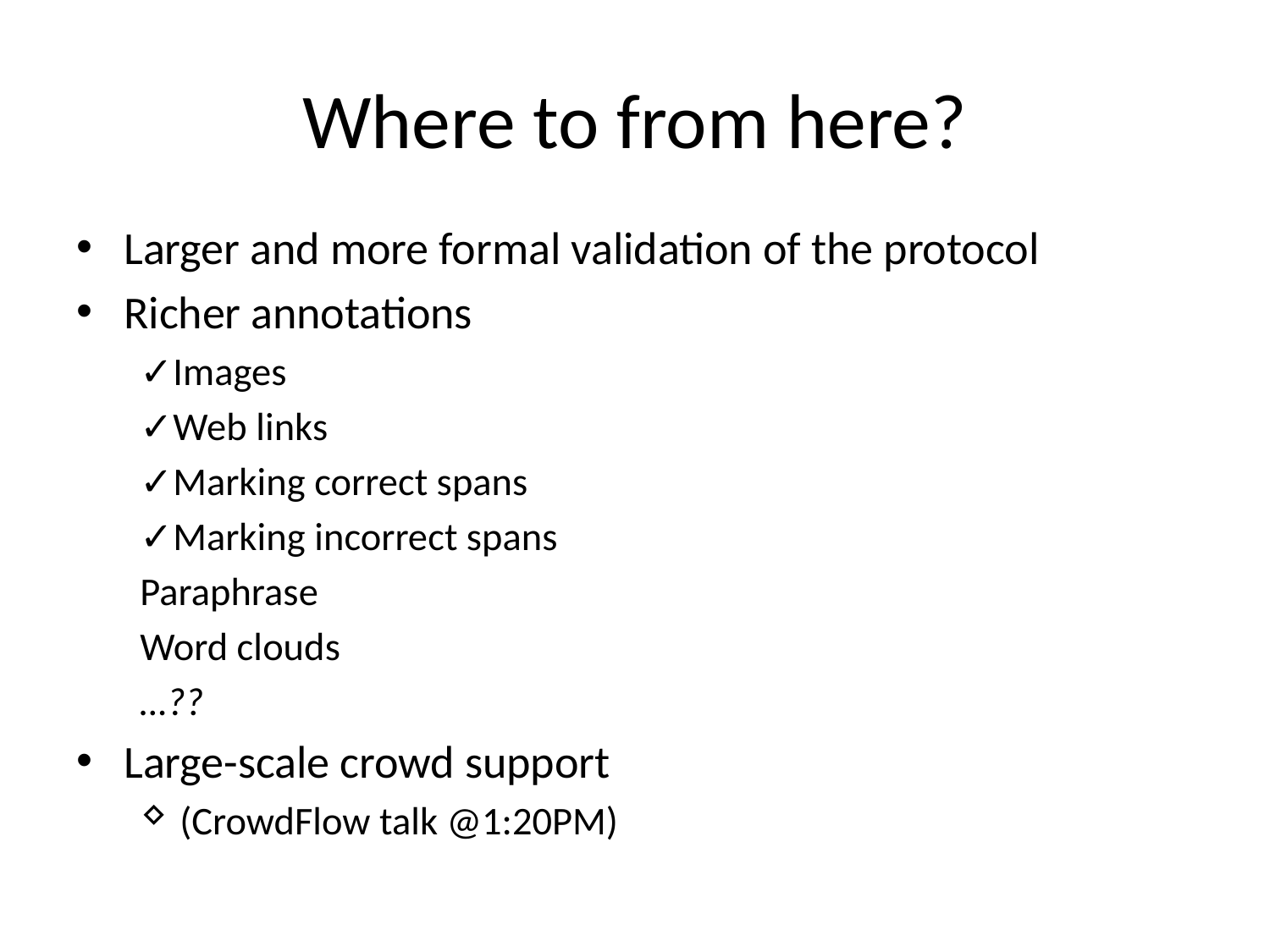

# Where to from here?
Larger and more formal validation of the protocol
Richer annotations
✓Images
✓Web links
✓Marking correct spans
✓Marking incorrect spans
Paraphrase
Word clouds
…??
Large-scale crowd support
(CrowdFlow talk @1:20PM)